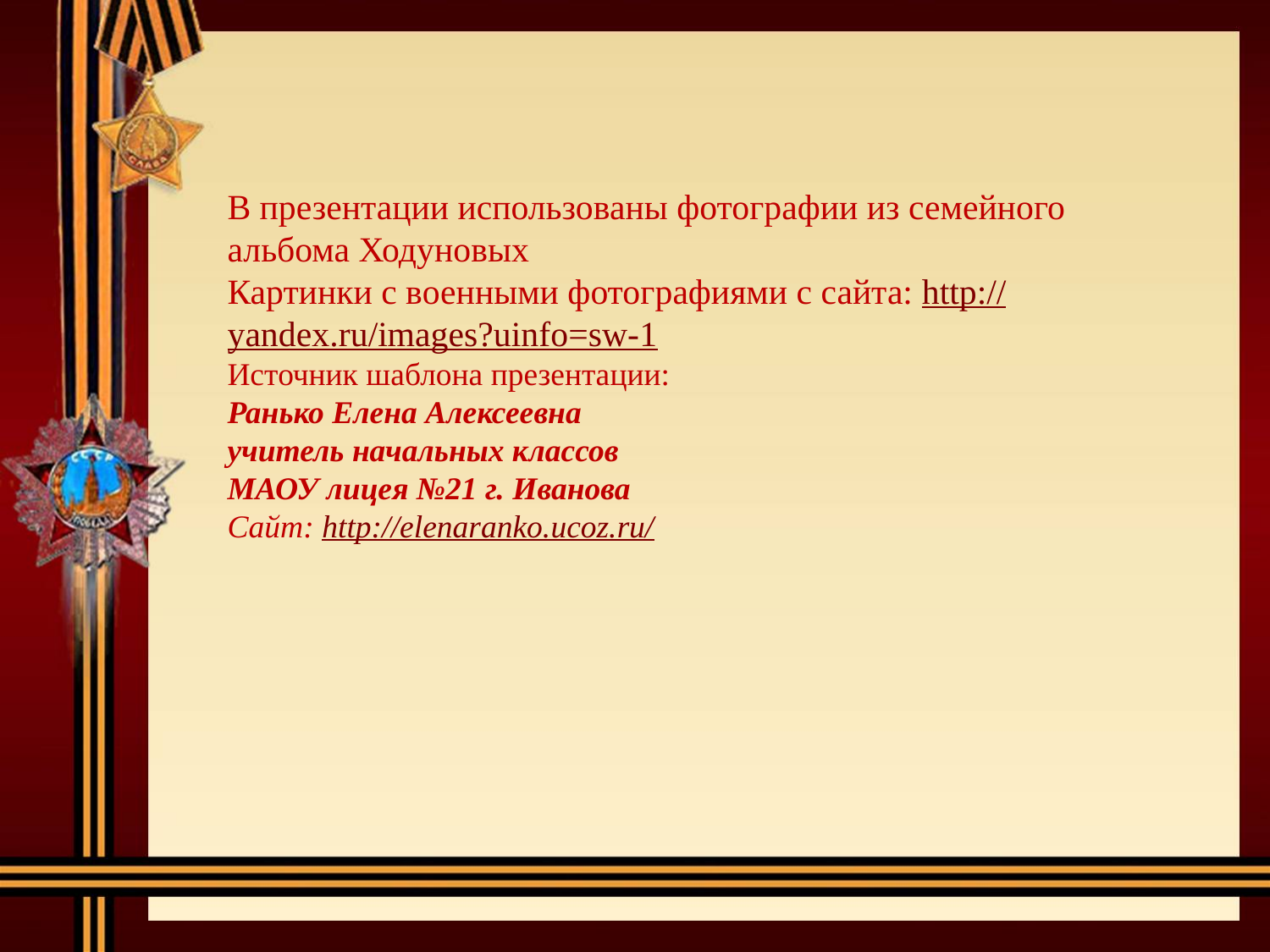

В презентации использованы фотографии из семейного
альбома Ходуновых
Картинки с военными фотографиями с сайта: http://yandex.ru/images?uinfo=sw-1
Источник шаблона презентации:
Ранько Елена Алексеевна
учитель начальных классов
МАОУ лицея №21 г. Иванова
Сайт: http://elenaranko.ucoz.ru/